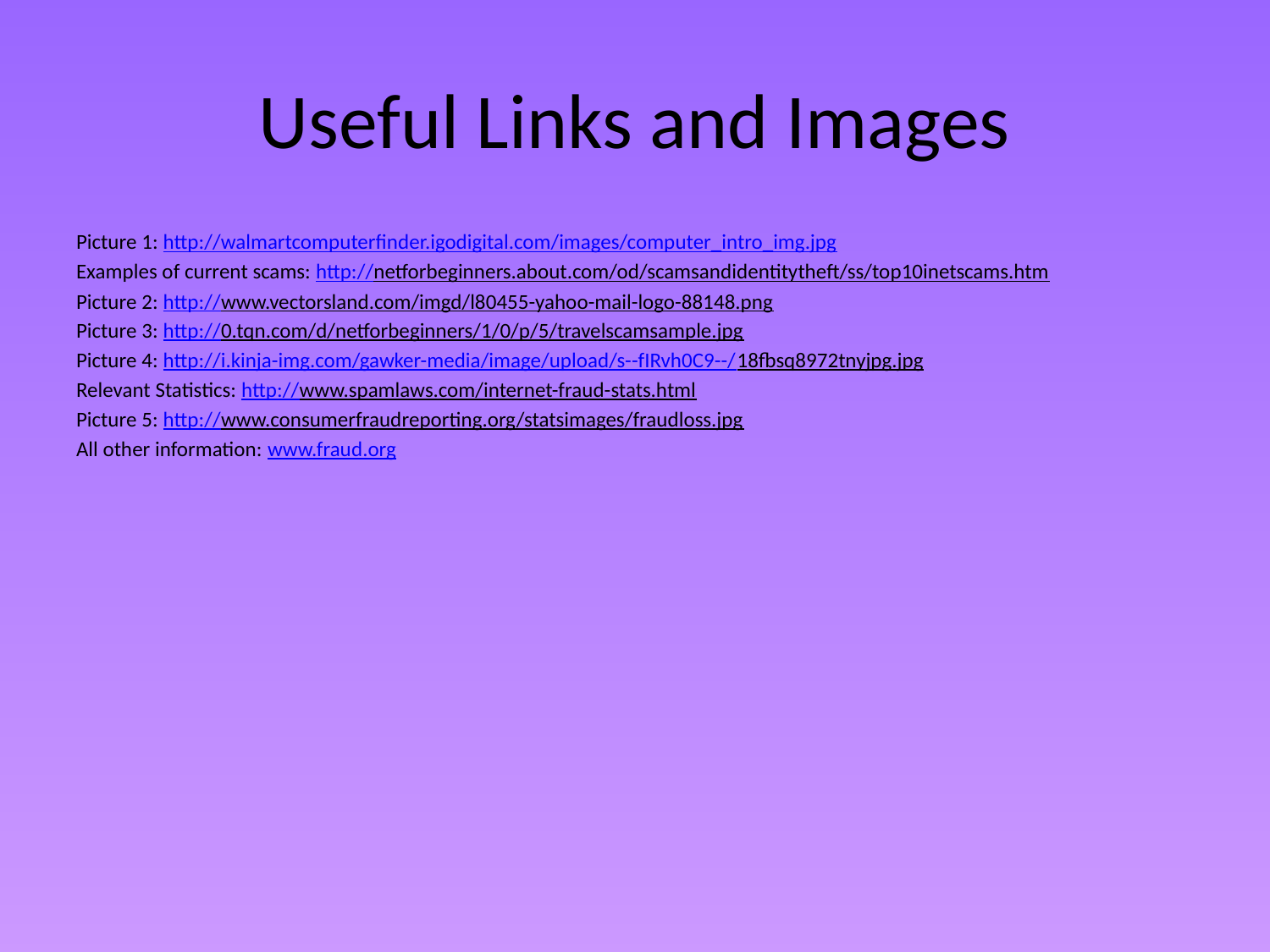

# Useful Links and Images
Picture 1: http://walmartcomputerfinder.igodigital.com/images/computer_intro_img.jpg
Examples of current scams: http://netforbeginners.about.com/od/scamsandidentitytheft/ss/top10inetscams.htm
Picture 2: http://www.vectorsland.com/imgd/l80455-yahoo-mail-logo-88148.png
Picture 3: http://0.tqn.com/d/netforbeginners/1/0/p/5/travelscamsample.jpg
Picture 4: http://i.kinja-img.com/gawker-media/image/upload/s--fIRvh0C9--/18fbsq8972tnyjpg.jpg
Relevant Statistics: http://www.spamlaws.com/internet-fraud-stats.html
Picture 5: http://www.consumerfraudreporting.org/statsimages/fraudloss.jpg
All other information: www.fraud.org